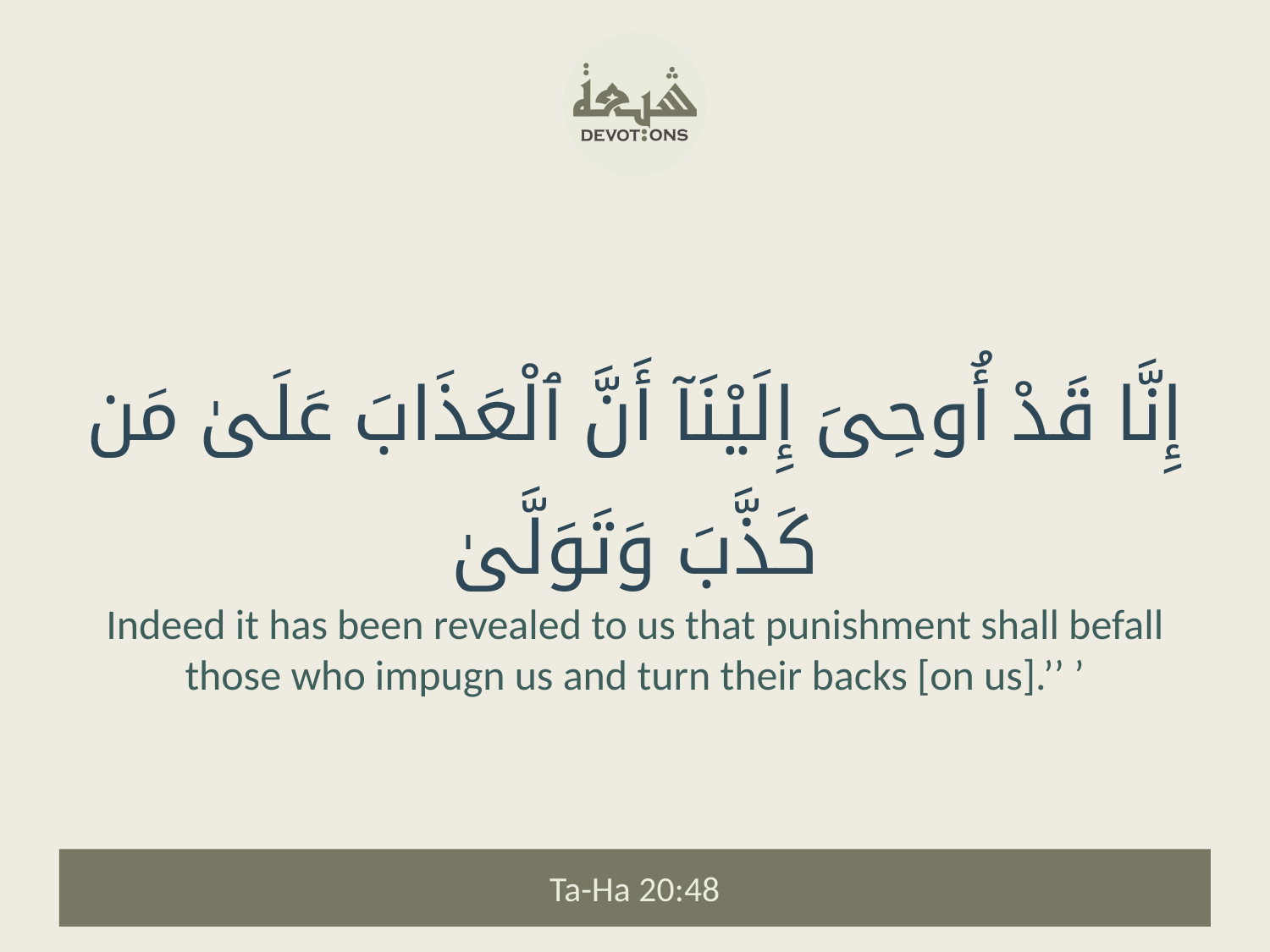

إِنَّا قَدْ أُوحِىَ إِلَيْنَآ أَنَّ ٱلْعَذَابَ عَلَىٰ مَن كَذَّبَ وَتَوَلَّىٰ
Indeed it has been revealed to us that punishment shall befall those who impugn us and turn their backs [on us].’’ ’
Ta-Ha 20:48